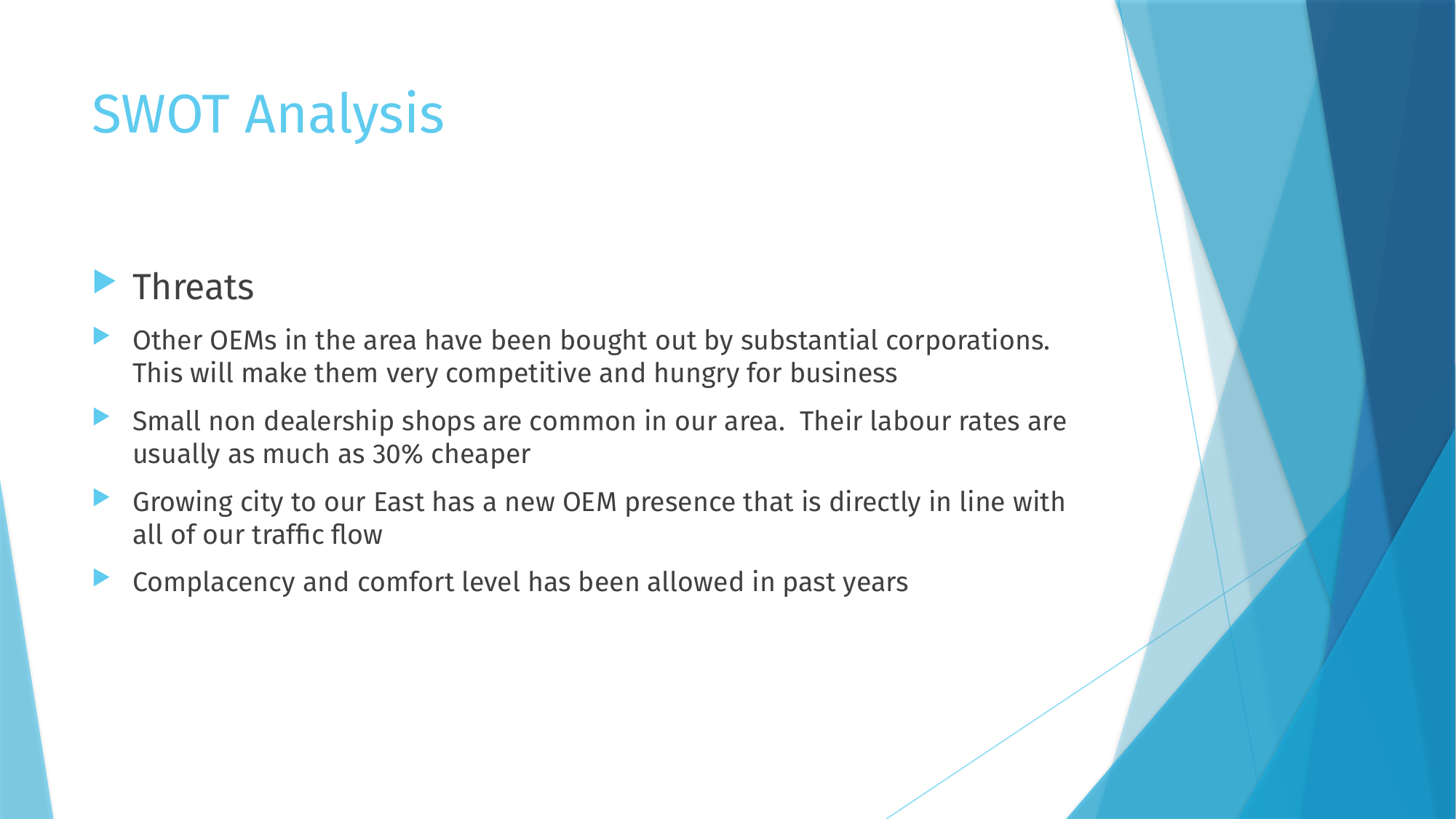

# SWOT Analysis
Threats
Other OEMs in the area have been bought out by substantial corporations.  This will make them very competitive and hungry for business
Small non dealership shops are common in our area.  Their labour rates are usually as much as 30% cheaper
Growing city to our East has a new OEM presence that is directly in line with all of our traffic flow
Complacency and comfort level has been allowed in past years